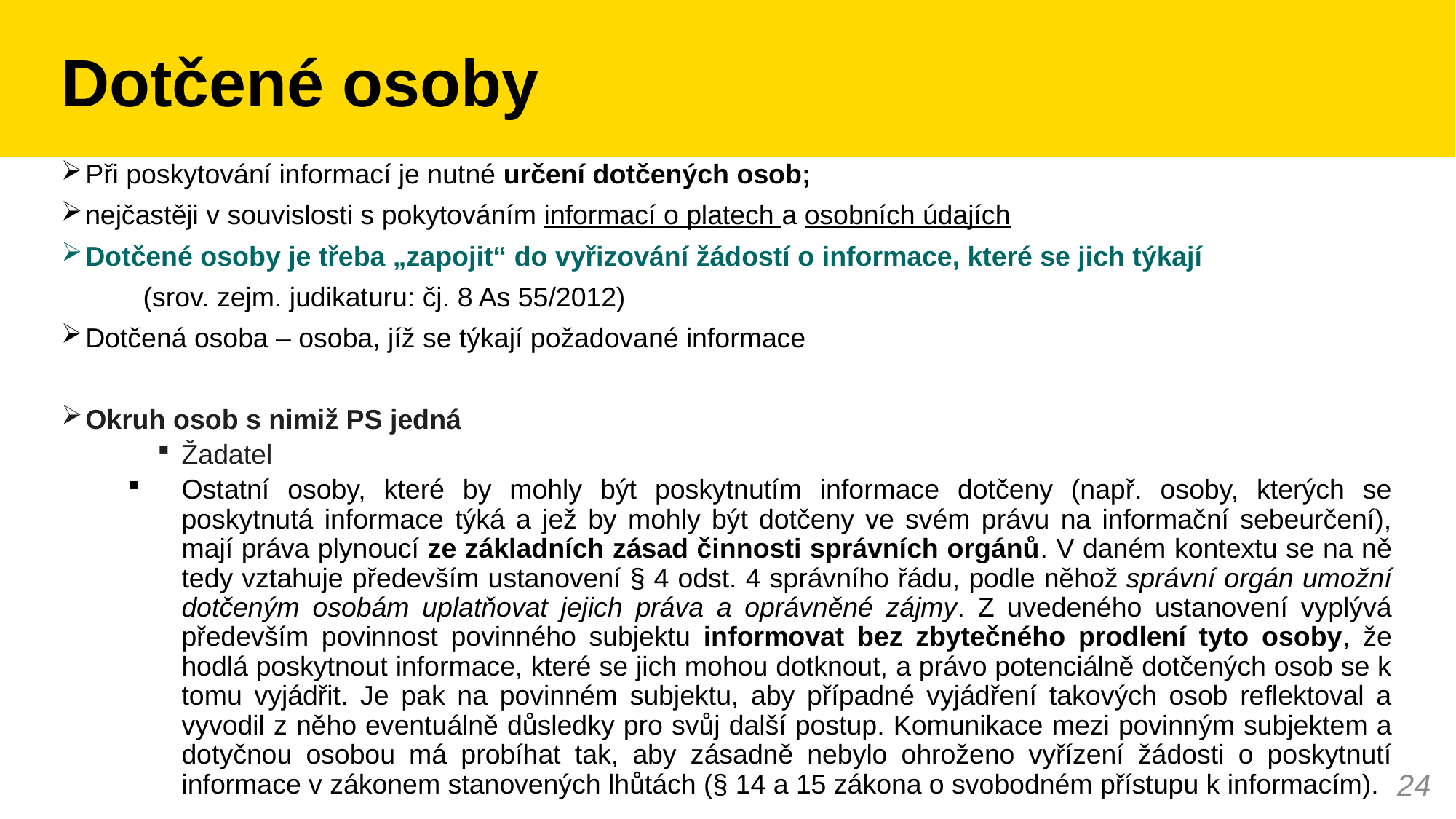

# Dotčené osoby
Při poskytování informací je nutné určení dotčených osob;
nejčastěji v souvislosti s pokytováním informací o platech a osobních údajích
Dotčené osoby je třeba „zapojit“ do vyřizování žádostí o informace, které se jich týkají
	(srov. zejm. judikaturu: čj. 8 As 55/2012)
Dotčená osoba – osoba, jíž se týkají požadované informace

Okruh osob s nimiž PS jedná
Žadatel
Ostatní osoby, které by mohly být poskytnutím informace dotčeny (např. osoby, kterých se poskytnutá informace týká a jež by mohly být dotčeny ve svém právu na informační sebeurčení), mají práva plynoucí ze základních zásad činnosti správních orgánů. V daném kontextu se na ně tedy vztahuje především ustanovení § 4 odst. 4 správního řádu, podle něhož správní orgán umožní dotčeným osobám uplatňovat jejich práva a oprávněné zájmy. Z uvedeného ustanovení vyplývá především povinnost povinného subjektu informovat bez zbytečného prodlení tyto osoby, že hodlá poskytnout informace, které se jich mohou dotknout, a právo potenciálně dotčených osob se k tomu vyjádřit. Je pak na povinném subjektu, aby případné vyjádření takových osob reflektoval a vyvodil z něho eventuálně důsledky pro svůj další postup. Komunikace mezi povinným subjektem a dotyčnou osobou má probíhat tak, aby zásadně nebylo ohroženo vyřízení žádosti o poskytnutí informace v zákonem stanovených lhůtách (§ 14 a 15 zákona o svobodném přístupu k informacím).

24